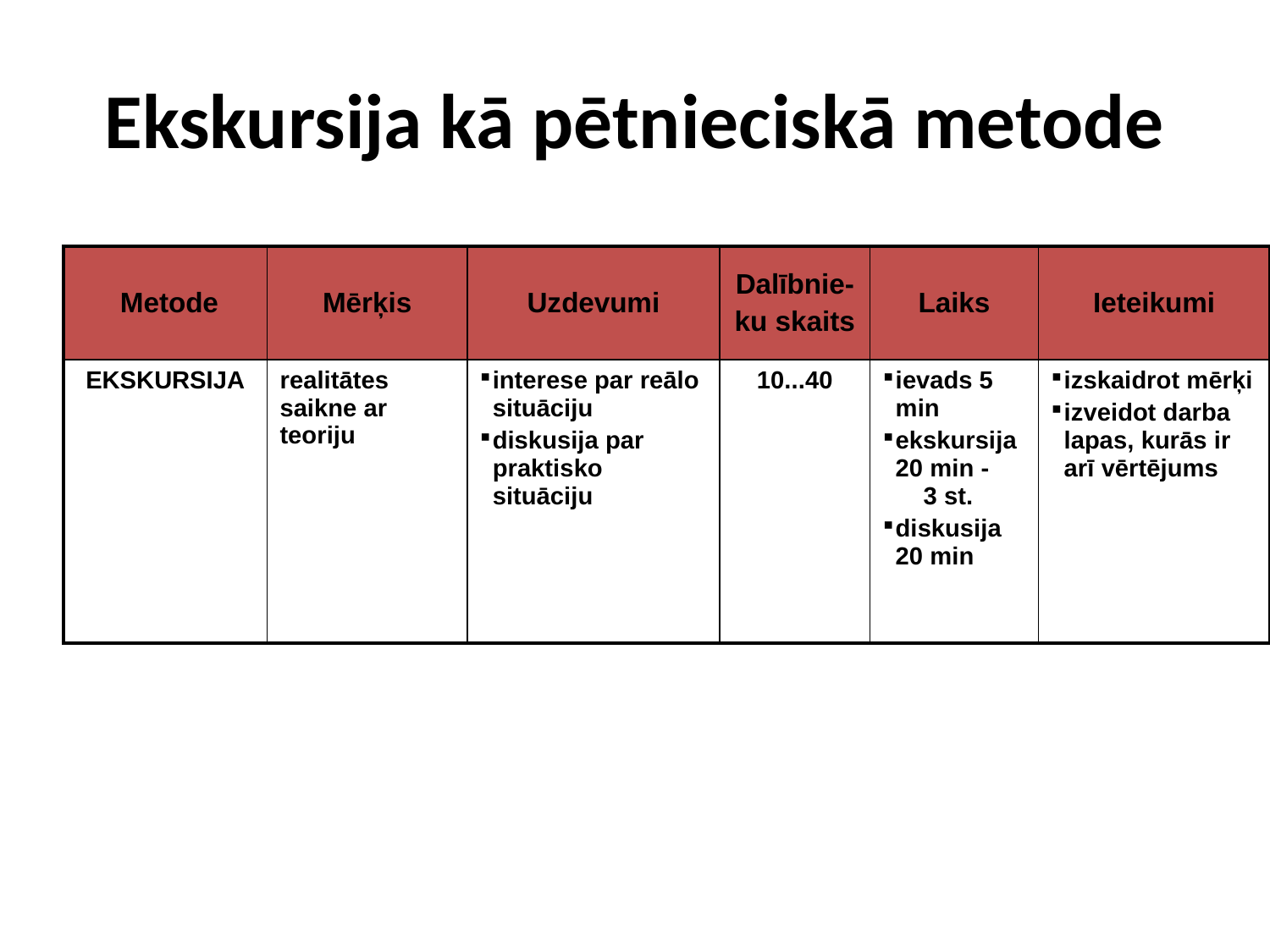

# Ekskursija kā pētnieciskā metode
| Metode | Mērķis | Uzdevumi | Dalībnie- ku skaits | Laiks | Ieteikumi |
| --- | --- | --- | --- | --- | --- |
| EKSKURSIJA | realitātes saikne ar teoriju | interese par reālo situāciju diskusija par praktisko situāciju | 10...40 | ievads 5 min ekskursija 20 min - 3 st. diskusija 20 min | izskaidrot mērķi izveidot darba lapas, kurās ir arī vērtējums |